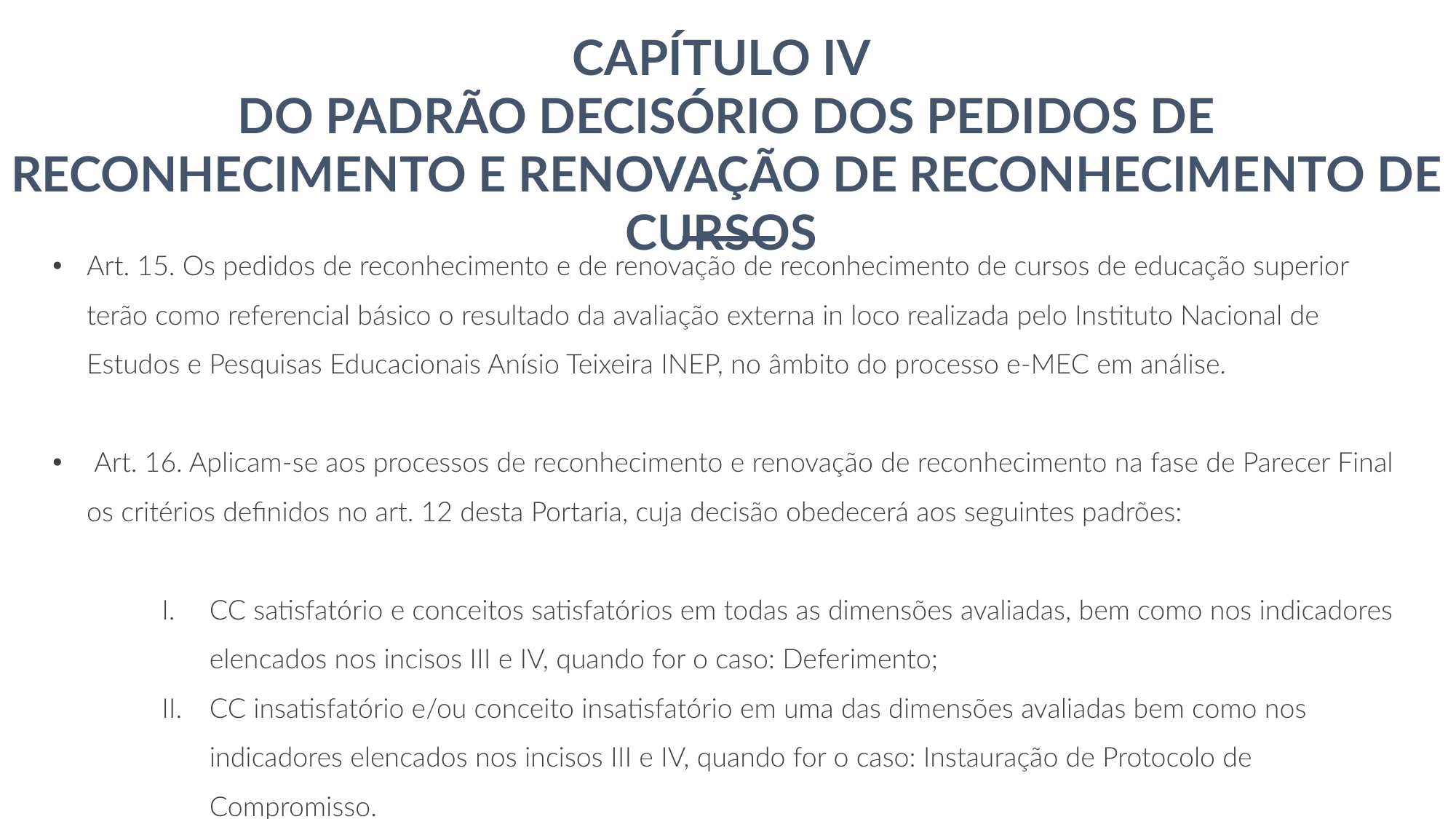

CAPÍTULO IV
DO PADRÃO DECISÓRIO DOS PEDIDOS DE RECONHECIMENTO E RENOVAÇÃO DE RECONHECIMENTO DE CURSOS
Art. 15. Os pedidos de reconhecimento e de renovação de reconhecimento de cursos de educação superior terão como referencial básico o resultado da avaliação externa in loco realizada pelo Instituto Nacional de Estudos e Pesquisas Educacionais Anísio Teixeira INEP, no âmbito do processo e-MEC em análise.

 Art. 16. Aplicam-se aos processos de reconhecimento e renovação de reconhecimento na fase de Parecer Final os critérios definidos no art. 12 desta Portaria, cuja decisão obedecerá aos seguintes padrões:

CC satisfatório e conceitos satisfatórios em todas as dimensões avaliadas, bem como nos indicadores elencados nos incisos III e IV, quando for o caso: Deferimento;
CC insatisfatório e/ou conceito insatisfatório em uma das dimensões avaliadas bem como nos indicadores elencados nos incisos III e IV, quando for o caso: Instauração de Protocolo de Compromisso.